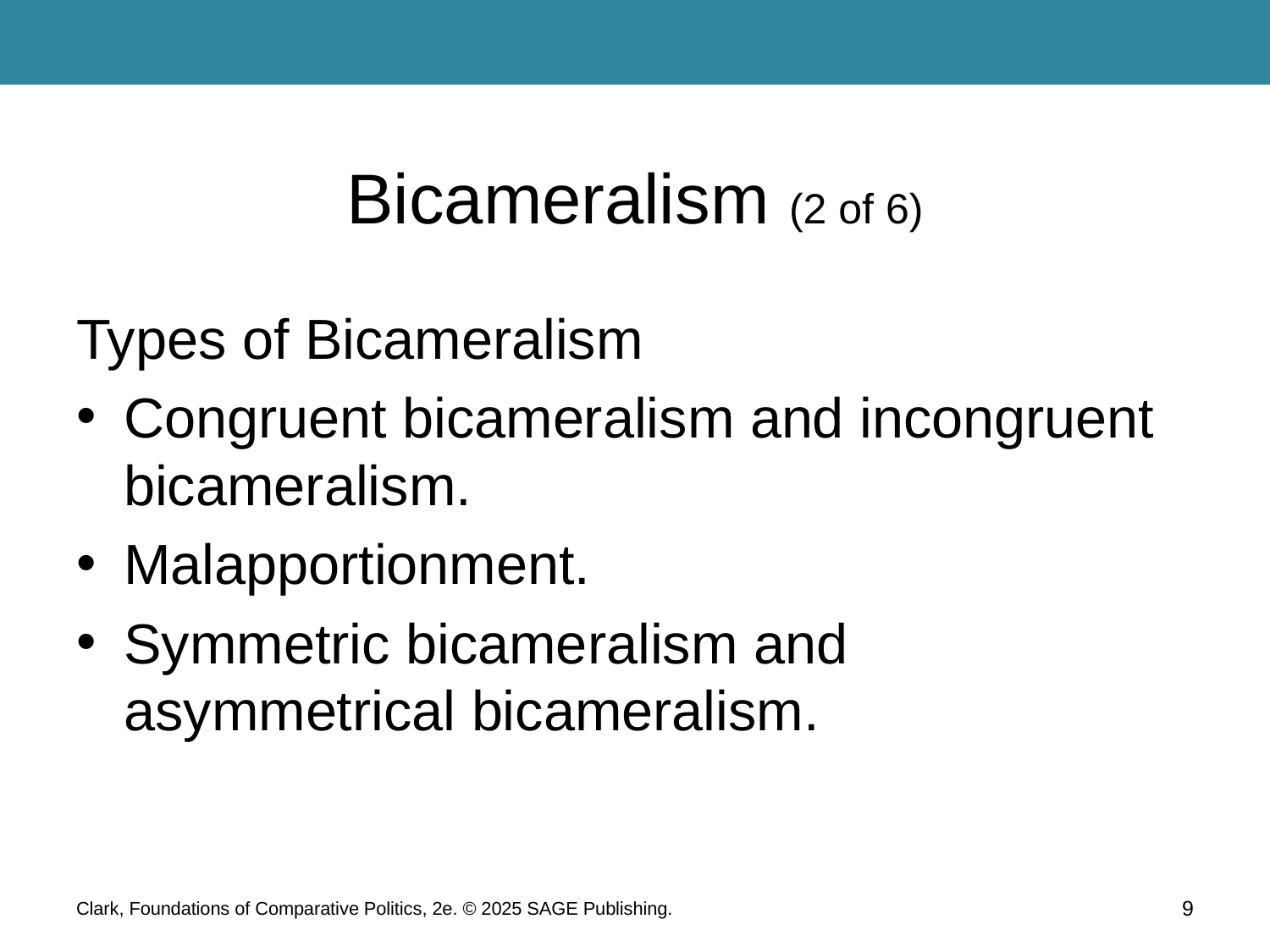

# Bicameralism (2 of 6)
Types of Bicameralism
Congruent bicameralism and incongruent bicameralism.
Malapportionment.
Symmetric bicameralism and asymmetrical bicameralism.
Clark, Foundations of Comparative Politics, 2e. © 2025 SAGE Publishing.
9